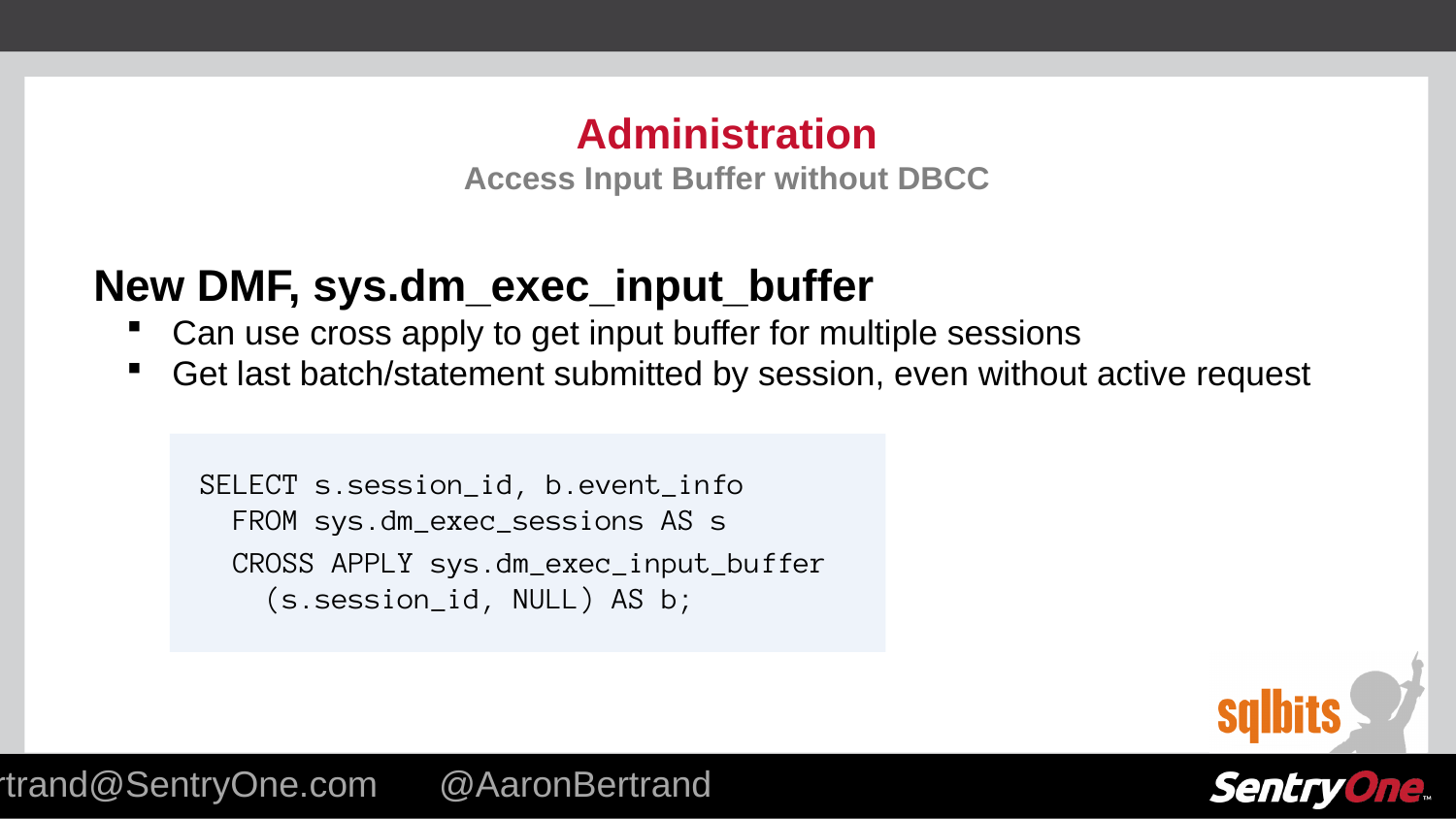

# Administration Access Input Buffer without DBCC
New DMF, sys.dm_exec_input_buffer
Can use cross apply to get input buffer for multiple sessions
Get last batch/statement submitted by session, even without active request

 SELECT s.session_id, b.event_info
   FROM sys.dm_exec_sessions AS s
   CROSS APPLY sys.dm_exec_input_buffer
     (s.session_id, NULL) AS b;